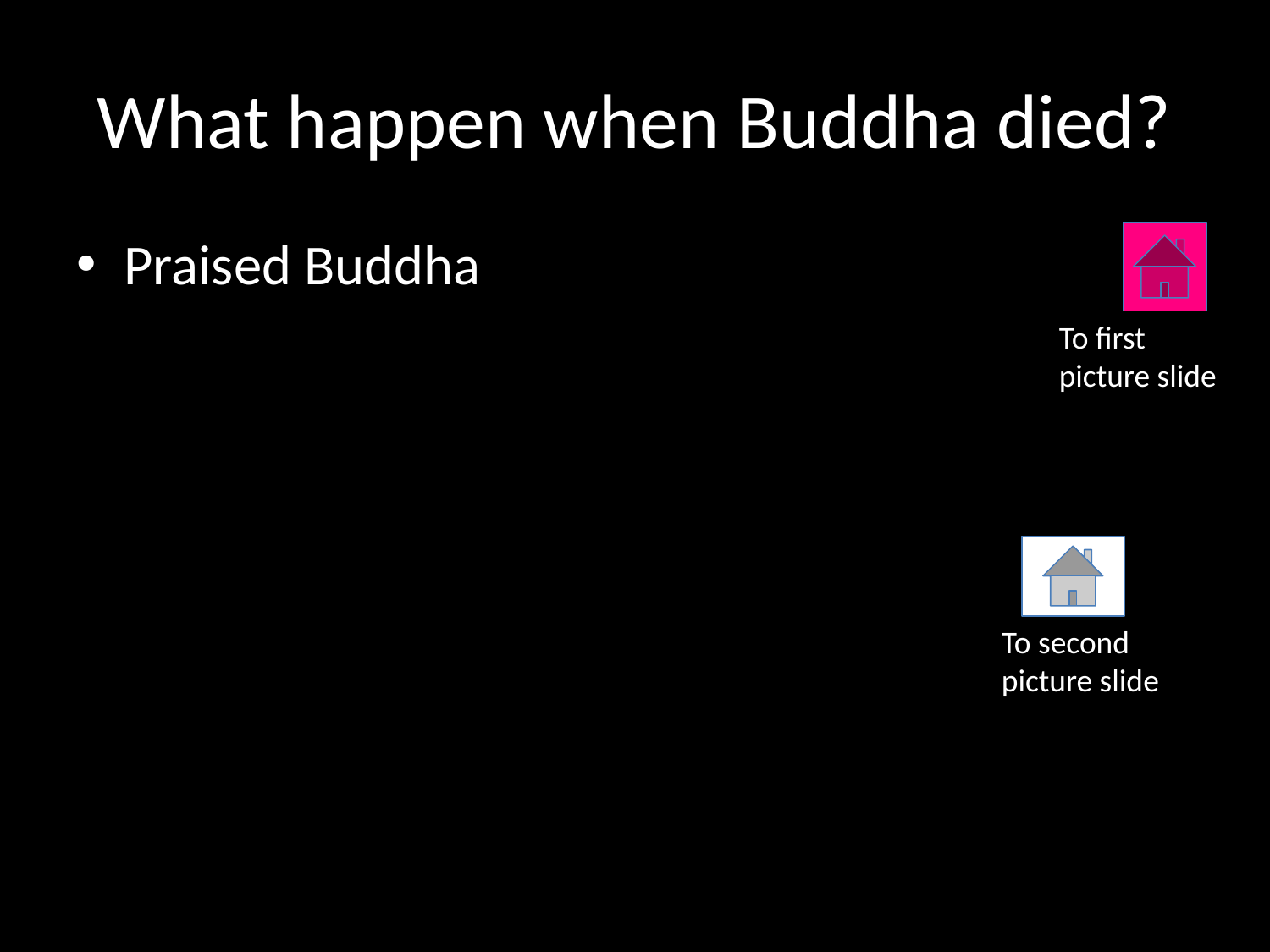

# What happen when Buddha died?
Praised Buddha

To first picture slide

To second picture slide